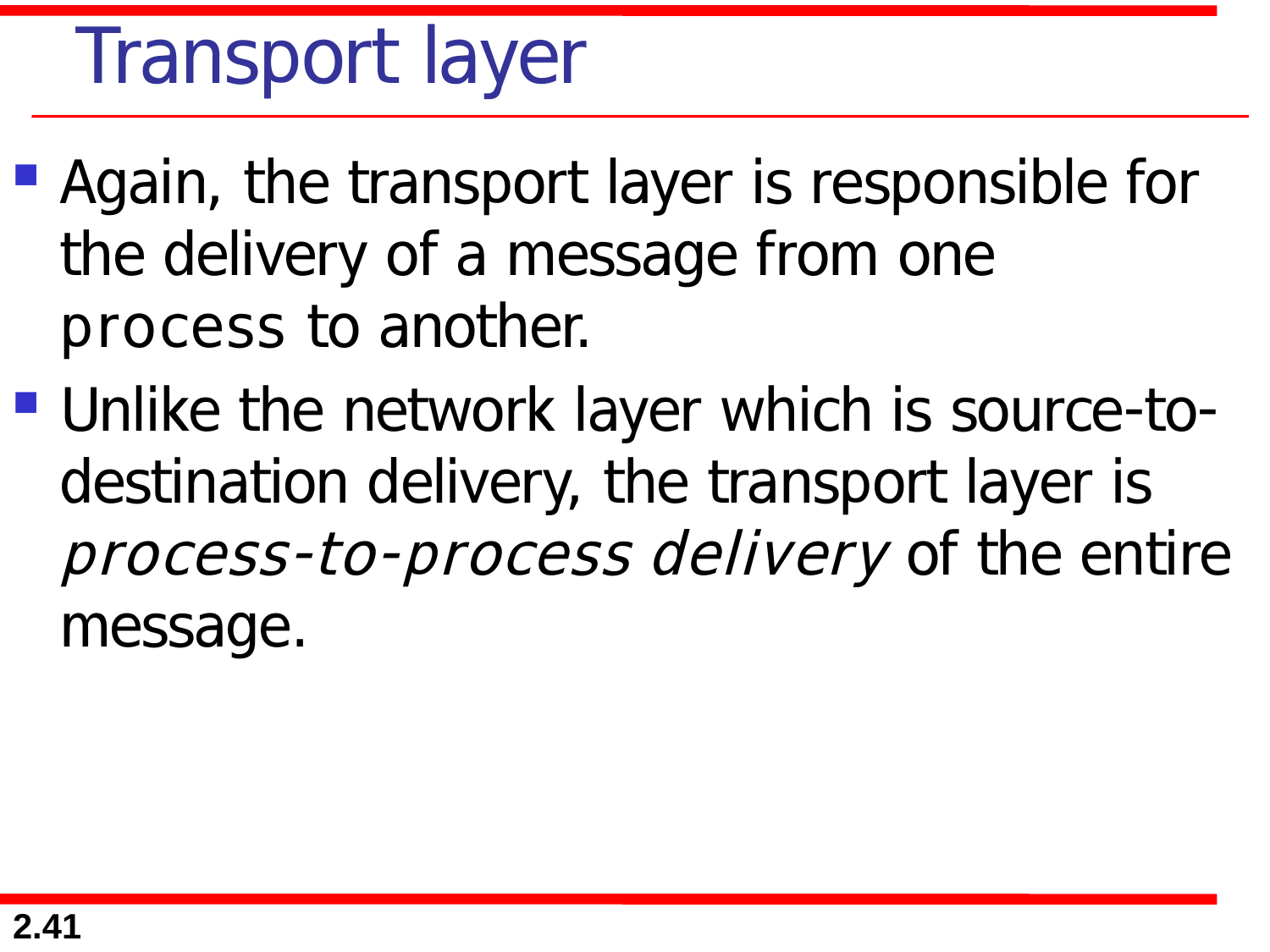

# Transport layer

Again, the transport layer is responsible for the delivery of a message from one process to another.
Unlike the network layer which is source-to-destination delivery, the transport layer is process-to-process delivery of the entire message.
2.41